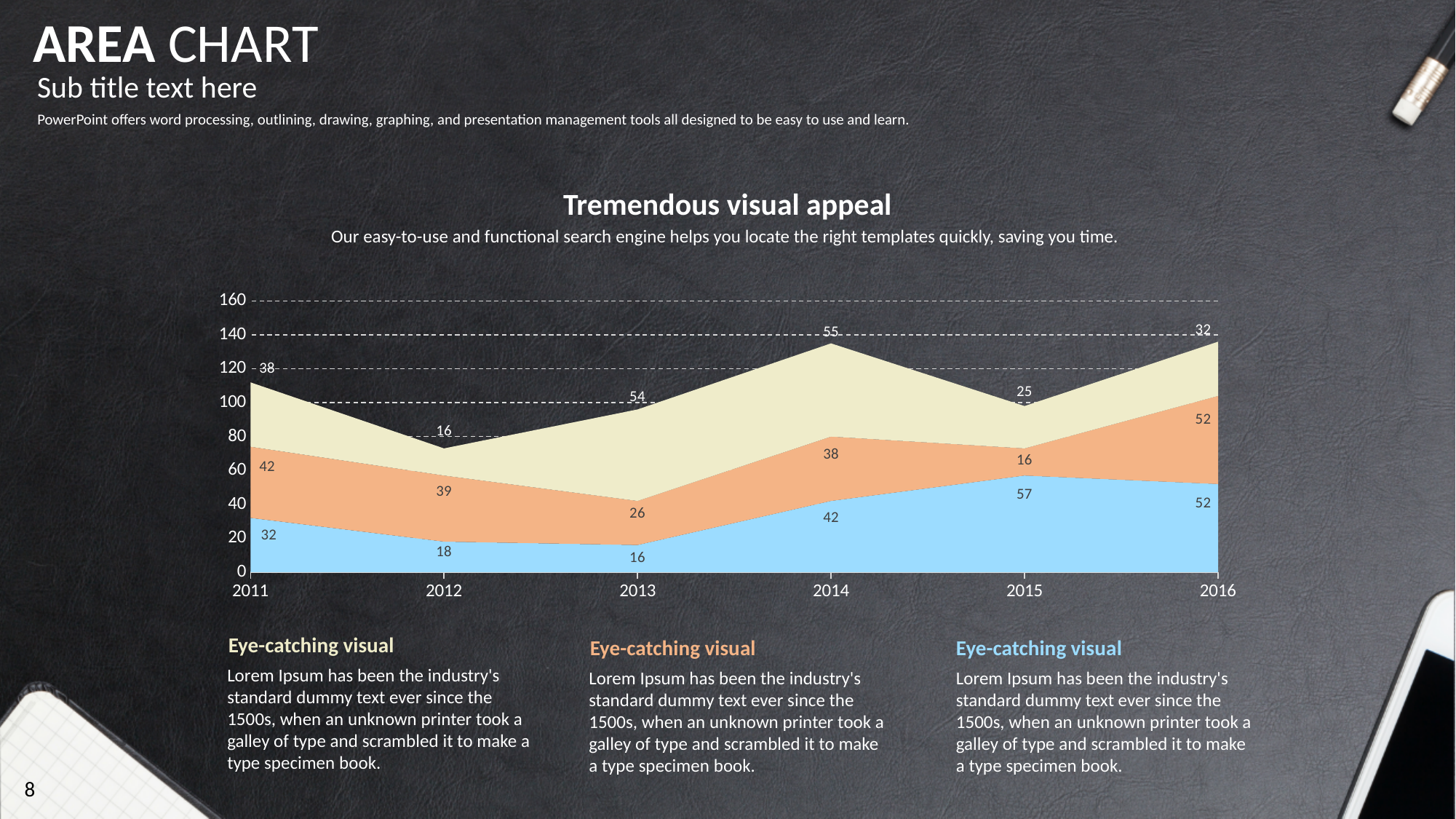

AREA CHART
Sub title text here
PowerPoint offers word processing, outlining, drawing, graphing, and presentation management tools all designed to be easy to use and learn.
Tremendous visual appeal
Our easy-to-use and functional search engine helps you locate the right templates quickly, saving you time.

### Chart

| Category | Series 1 | Series 2 | Series 3 |
|---|---|---|---|
| 2011 | 32.0 | 42.0 | 38.0 |
| 2012 | 18.0 | 39.0 | 16.0 |
| 2013 | 16.0 | 26.0 | 54.0 |
| 2014 | 42.0 | 38.0 | 55.0 |
| 2015 | 57.0 | 16.0 | 25.0 |
| 2016 | 52.0 | 52.0 | 32.0 |
Eye-catching visual
Eye-catching visual
Eye-catching visual
Lorem Ipsum has been the industry's standard dummy text ever since the 1500s, when an unknown printer took a galley of type and scrambled it to make a type specimen book.
Lorem Ipsum has been the industry's standard dummy text ever since the 1500s, when an unknown printer took a galley of type and scrambled it to make a type specimen book.
Lorem Ipsum has been the industry's standard dummy text ever since the 1500s, when an unknown printer took a galley of type and scrambled it to make a type specimen book.
8